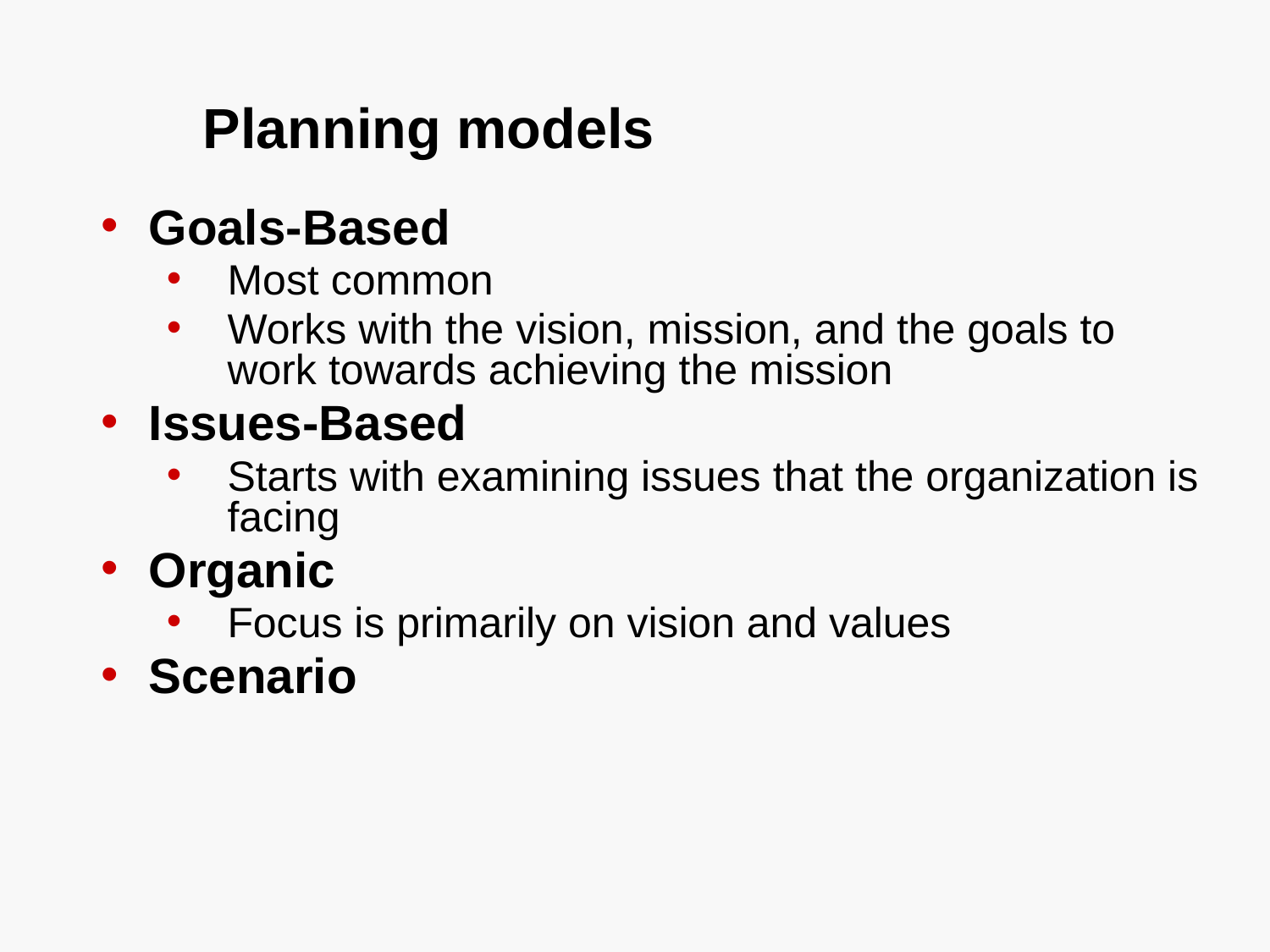

# Planning models
Goals-Based
Most common
Works with the vision, mission, and the goals to work towards achieving the mission
Issues-Based
Starts with examining issues that the organization is facing
Organic
Focus is primarily on vision and values
Scenario